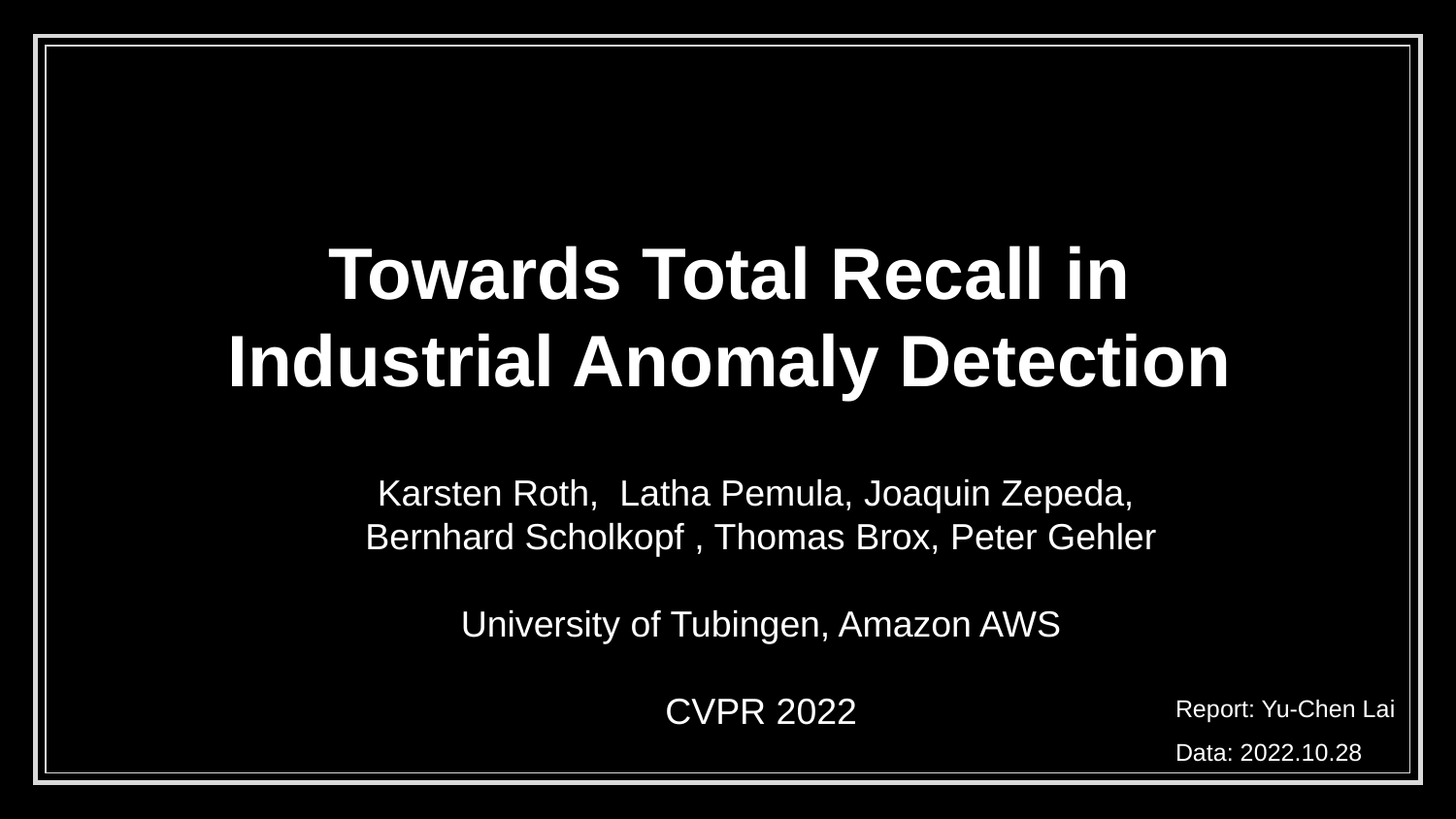

# Towards Total Recall in Industrial Anomaly Detection
Karsten Roth,  Latha Pemula, Joaquin Zepeda,
Bernhard Scholkopf , Thomas Brox, Peter Gehler

University of Tubingen, Amazon AWS

CVPR 2022
Report: Yu-Chen Lai
Data: 2022.10.28